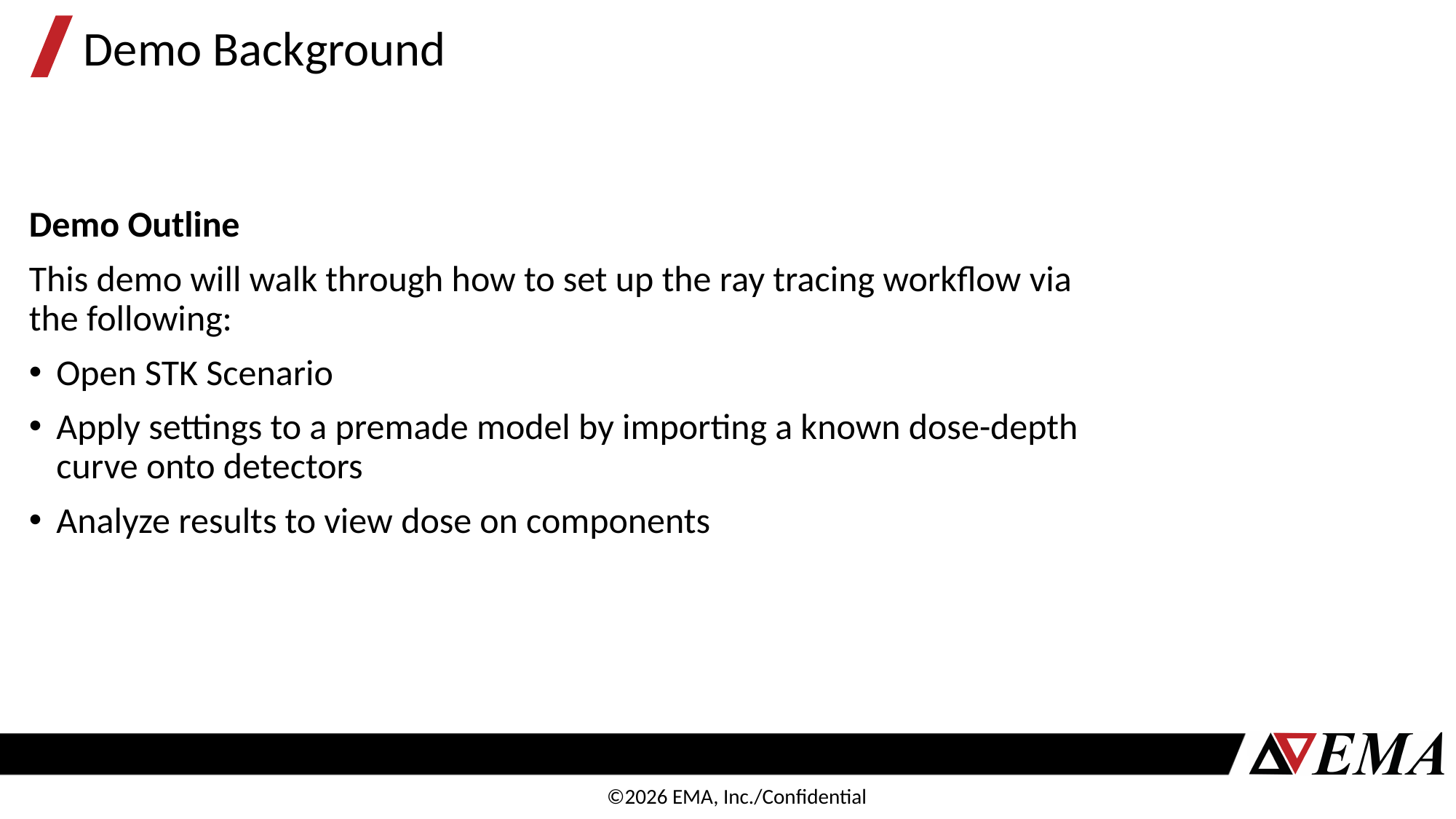

# Demo Background
Demo Outline
This demo will walk through how to set up the ray tracing workflow via the following:
Open STK Scenario
Apply settings to a premade model by importing a known dose-depth curve onto detectors
Analyze results to view dose on components